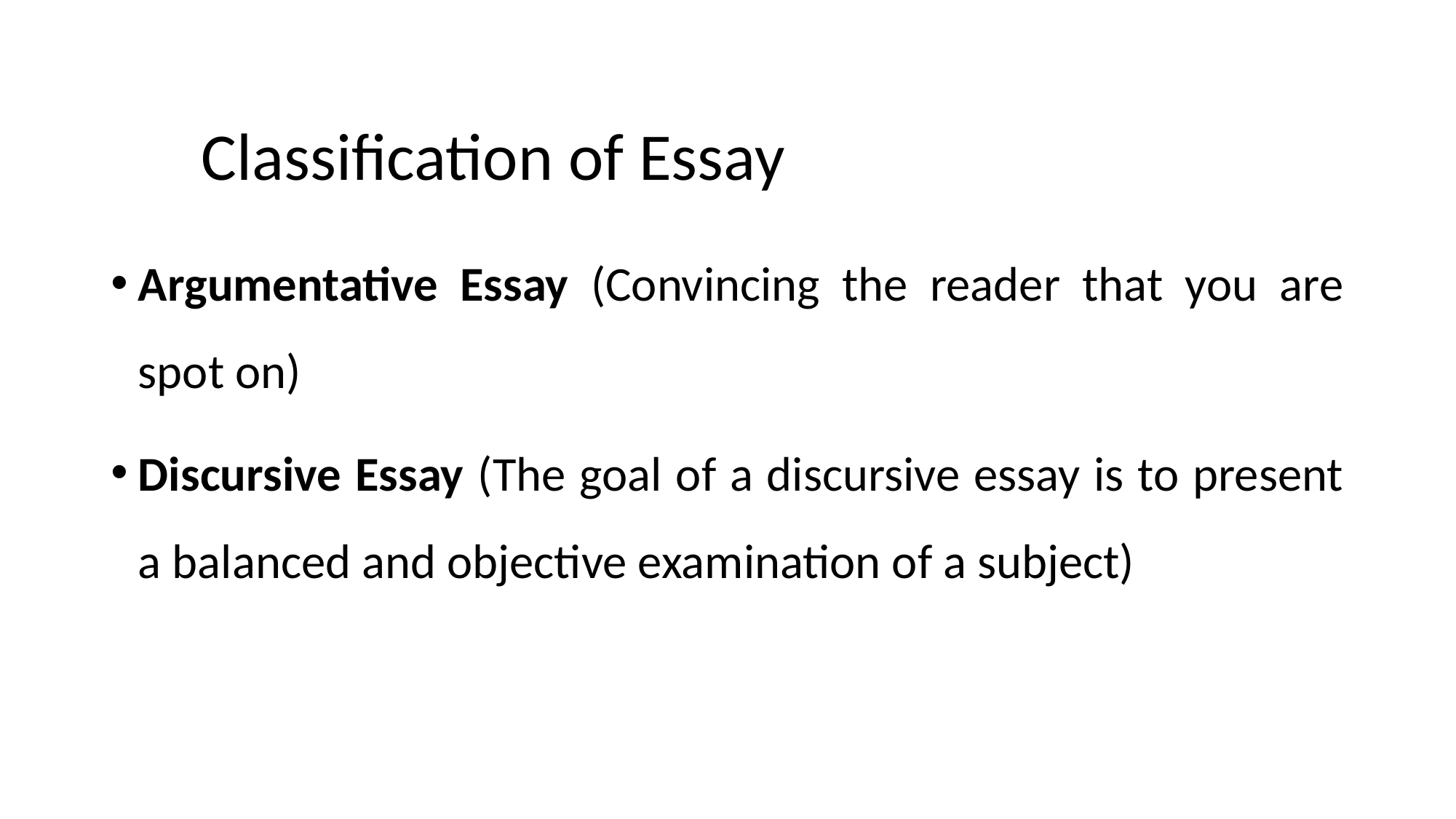

# Classification of Essay
Argumentative Essay (Convincing the reader that you are spot on)
Discursive Essay (The goal of a discursive essay is to present a balanced and objective examination of a subject)